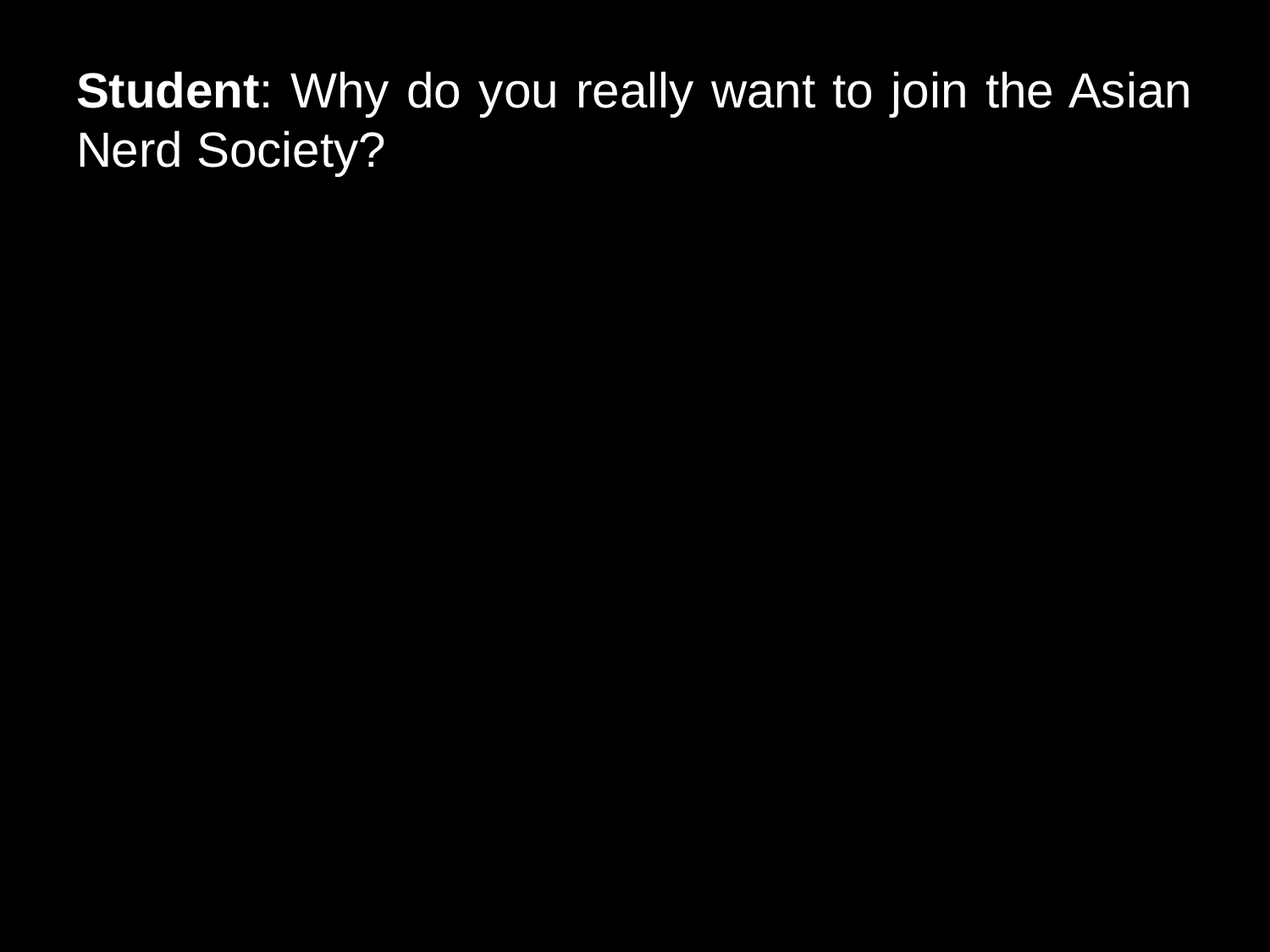

# Student: Why do you really want to join the Asian Nerd Society?